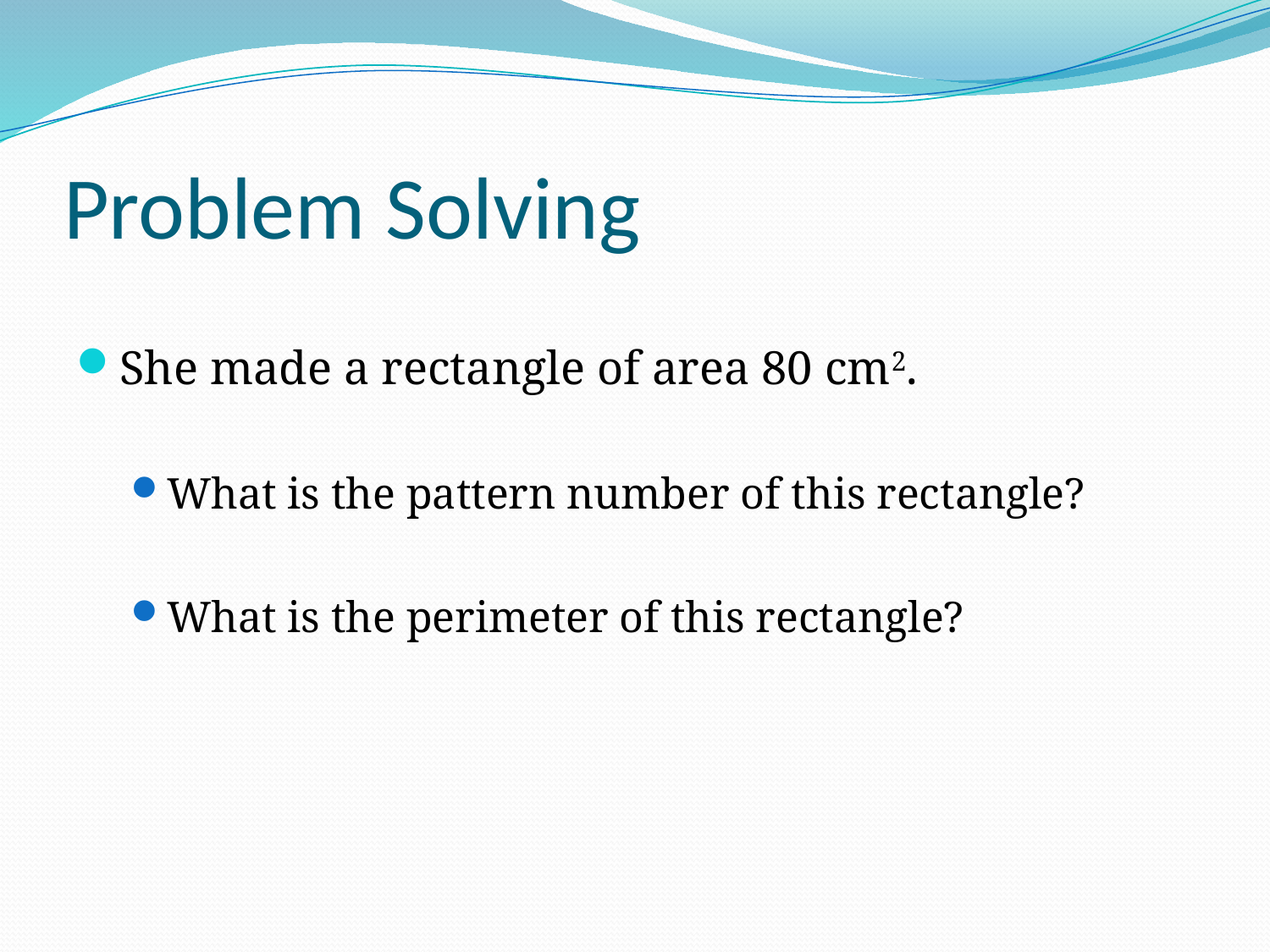

# Problem Solving

She made a rectangle of area 80 cm2.

What is the pattern number of this rectangle?

What is the perimeter of this rectangle?